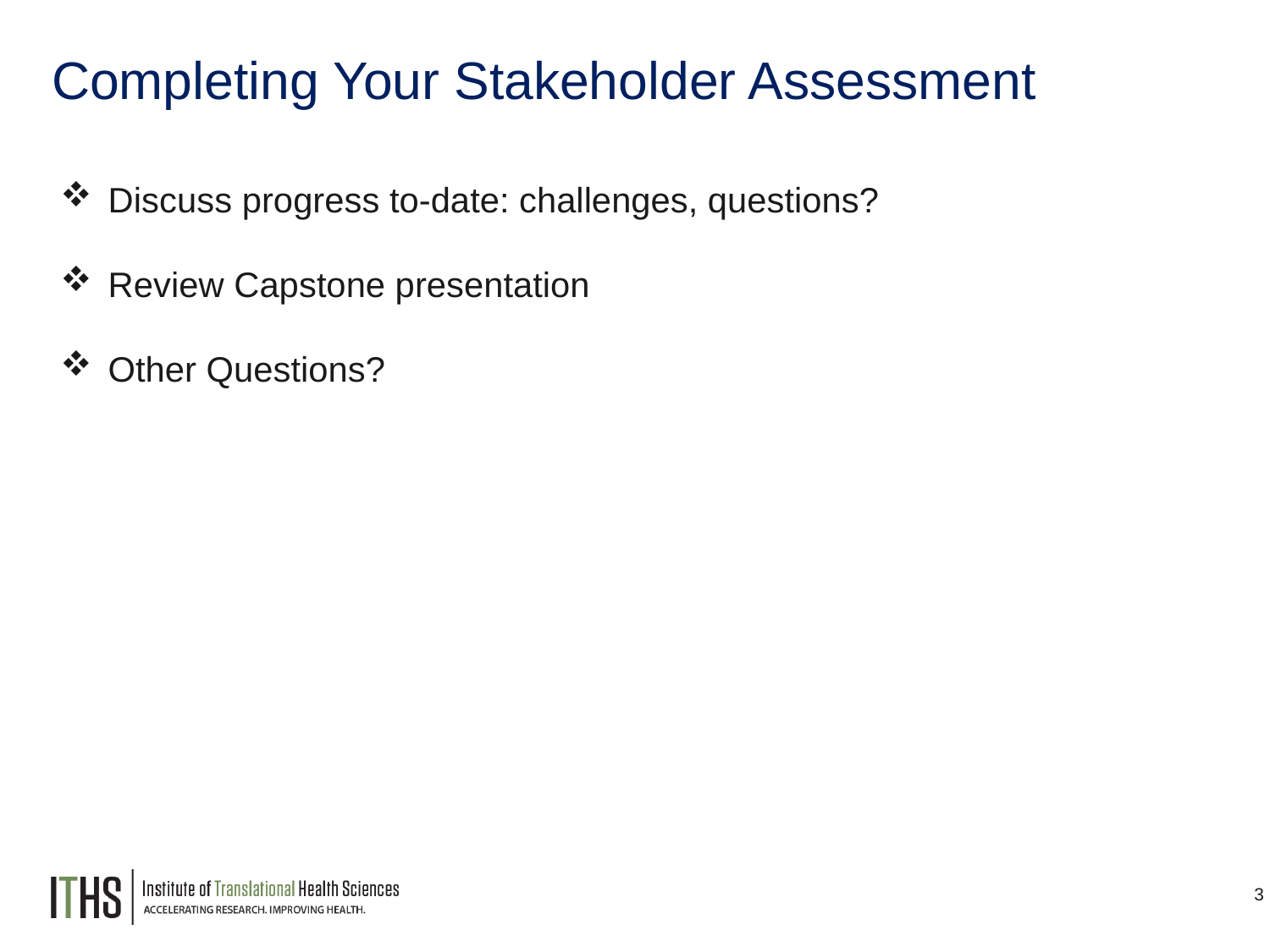

# Completing Your Stakeholder Assessment
Discuss progress to-date: challenges, questions?
Review Capstone presentation
Other Questions?